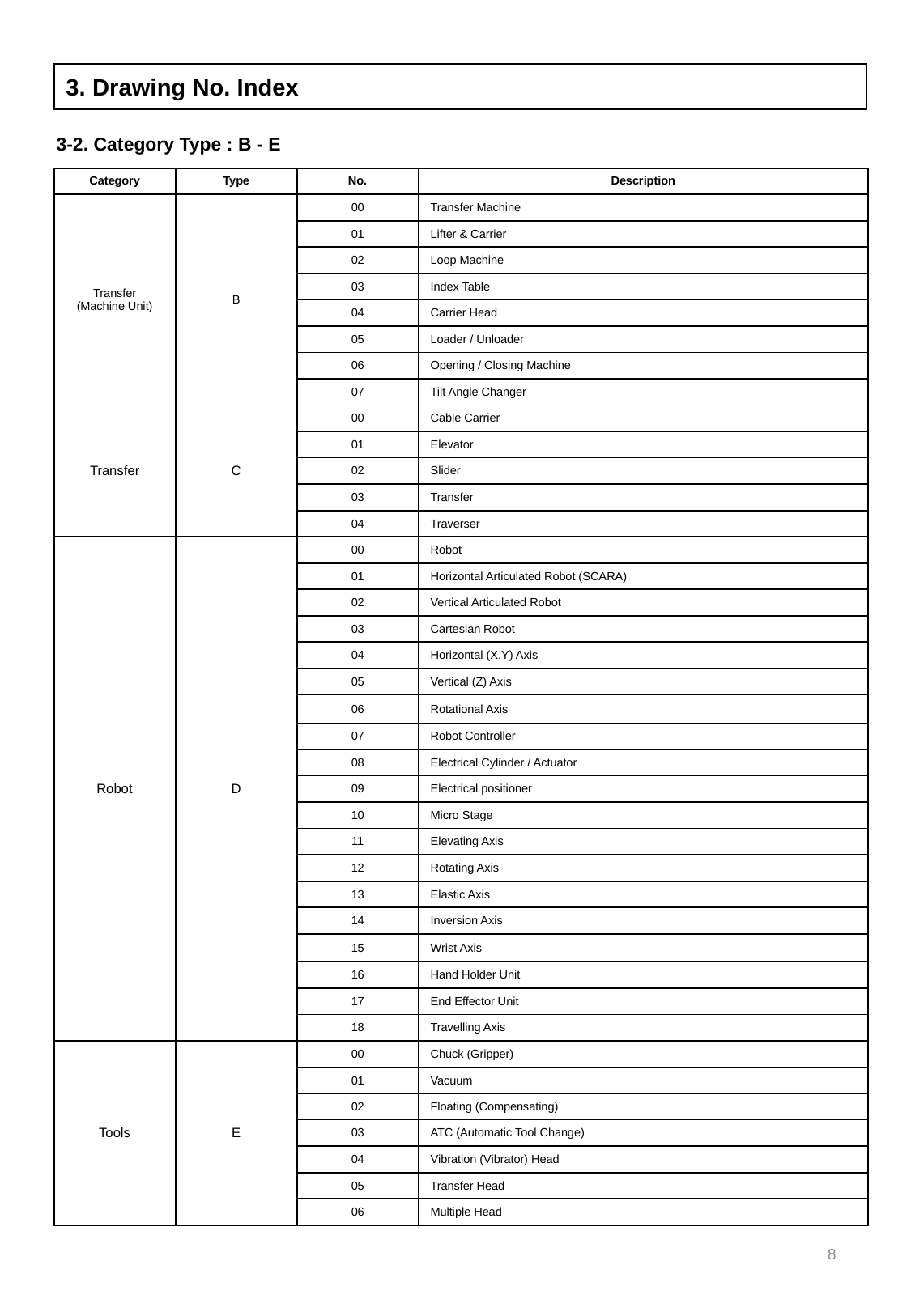

3. Drawing No. Index
3-2. Category Type : B - E
| Category | Type | No. | Description |
| --- | --- | --- | --- |
| Transfer (Machine Unit) | B | 00 | Transfer Machine |
|  |  | 01 | Lifter & Carrier |
|  |  | 02 | Loop Machine |
|  |  | 03 | Index Table |
|  |  | 04 | Carrier Head |
|  |  | 05 | Loader / Unloader |
|  |  | 06 | Opening / Closing Machine |
|  |  | 07 | Tilt Angle Changer |
| Transfer | C | 00 | Cable Carrier |
|  |  | 01 | Elevator |
|  |  | 02 | Slider |
|  |  | 03 | Transfer |
|  |  | 04 | Traverser |
| Robot | D | 00 | Robot |
|  |  | 01 | Horizontal Articulated Robot (SCARA) |
|  |  | 02 | Vertical Articulated Robot |
|  |  | 03 | Cartesian Robot |
|  |  | 04 | Horizontal (X,Y) Axis |
|  |  | 05 | Vertical (Z) Axis |
| Robot | D | 06 | Rotational Axis |
|  |  | 07 | Robot Controller |
|  |  | 08 | Electrical Cylinder / Actuator |
|  |  | 09 | Electrical positioner |
|  |  | 10 | Micro Stage |
|  |  | 11 | Elevating Axis |
|  |  | 12 | Rotating Axis |
|  |  | 13 | Elastic Axis |
|  |  | 14 | Inversion Axis |
|  |  | 15 | Wrist Axis |
|  |  | 16 | Hand Holder Unit |
|  |  | 17 | End Effector Unit |
|  |  | 18 | Travelling Axis |
| Tools | E | 00 | Chuck (Gripper) |
|  |  | 01 | Vacuum |
|  |  | 02 | Floating (Compensating) |
|  |  | 03 | ATC (Automatic Tool Change) |
| Tools | E | 04 | Vibration (Vibrator) Head |
|  |  | 05 | Transfer Head |
|  |  | 06 | Multiple Head |
8